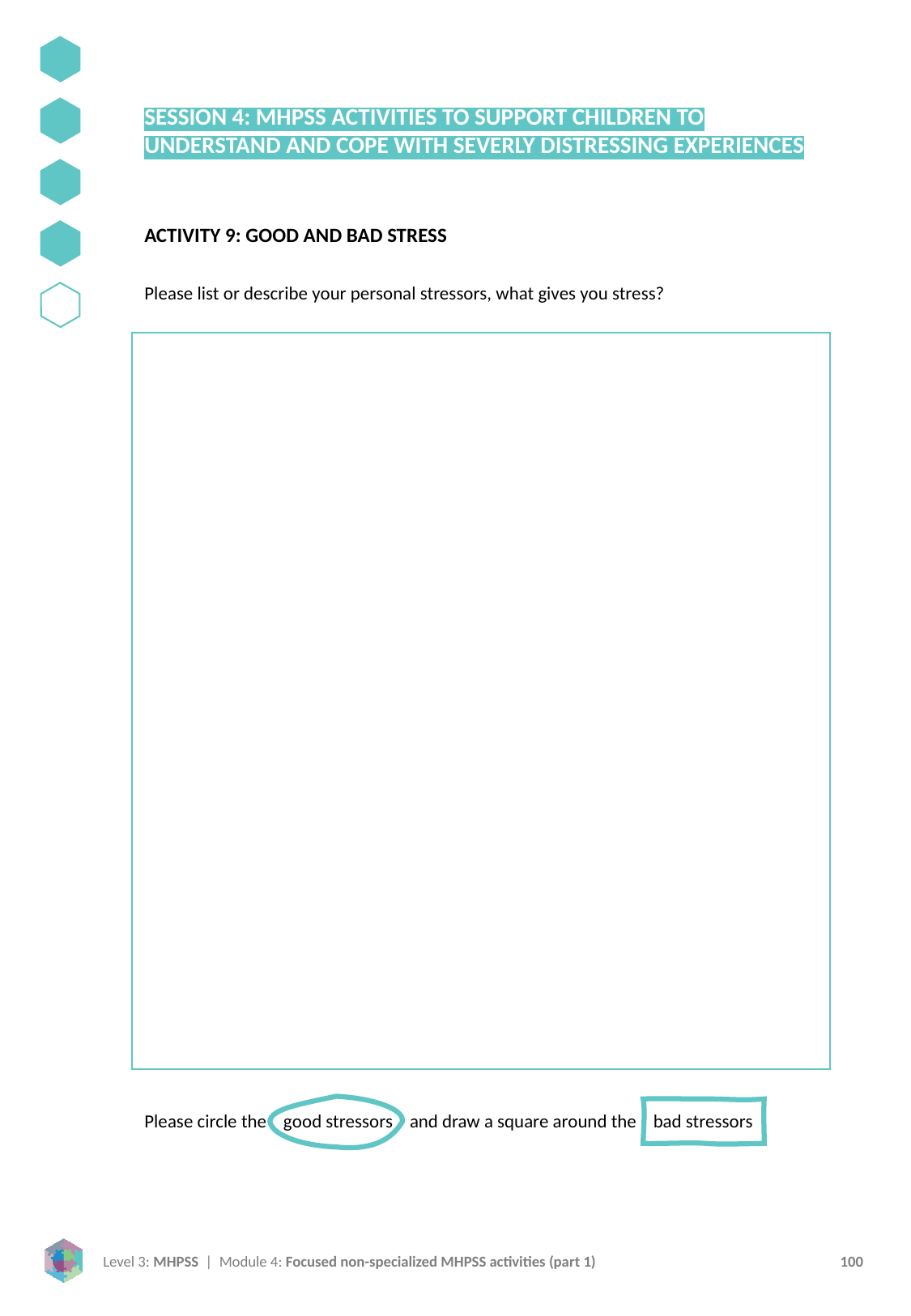

SESSION 4: MHPSS ACTIVITIES TO SUPPORT CHILDREN TO UNDERSTAND AND COPE WITH SEVERLY DISTRESSING EXPERIENCES

ACTIVITY 9: GOOD AND BAD STRESS

Please list or describe your personal stressors, what gives you stress?

Please circle the    good stressors    and draw a square around the    bad stressors